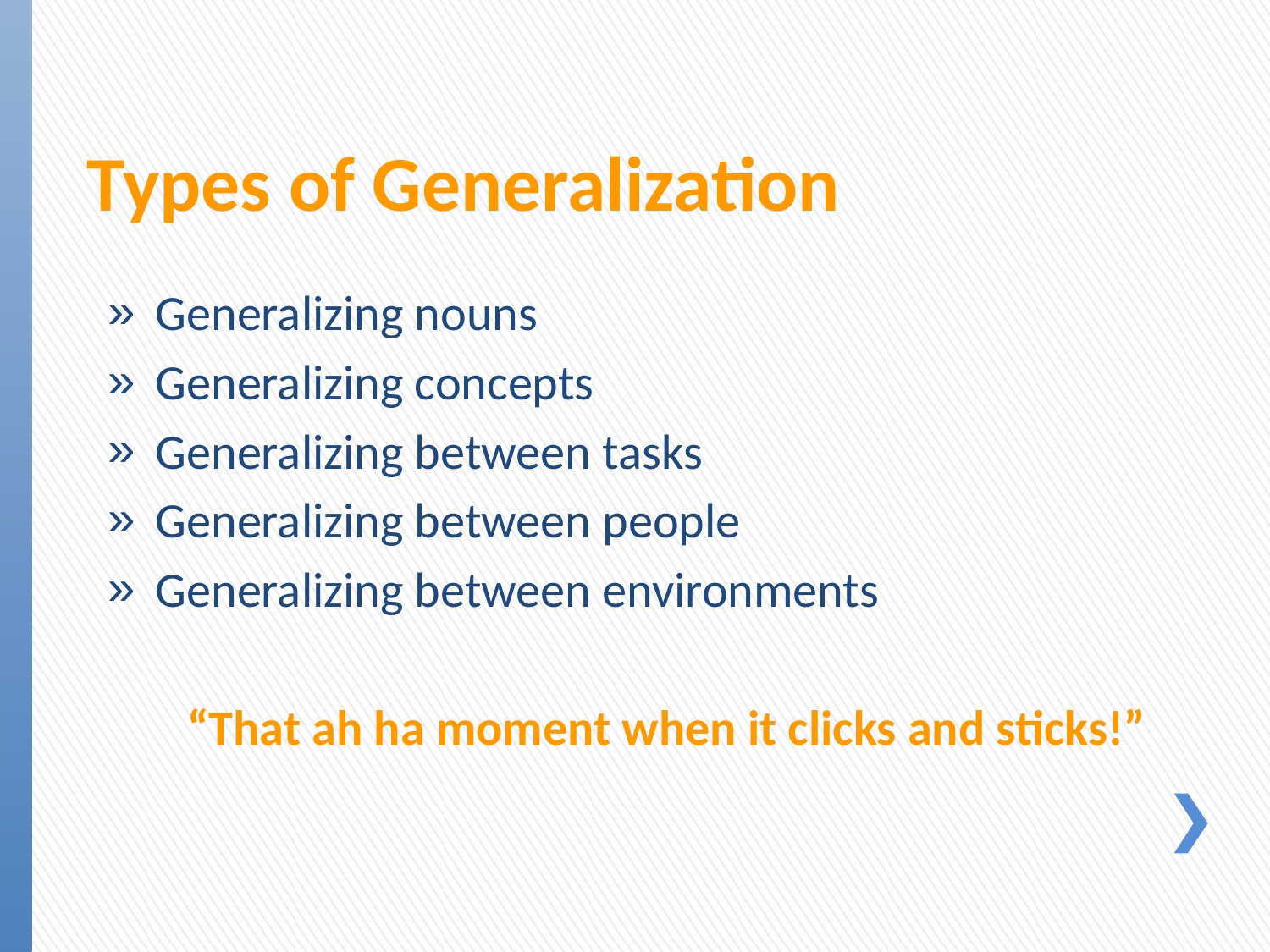

Types of Generalization
Generalizing nouns
Generalizing concepts
Generalizing between tasks
Generalizing between people
Generalizing between environments

“That ah ha moment when it clicks and sticks!”